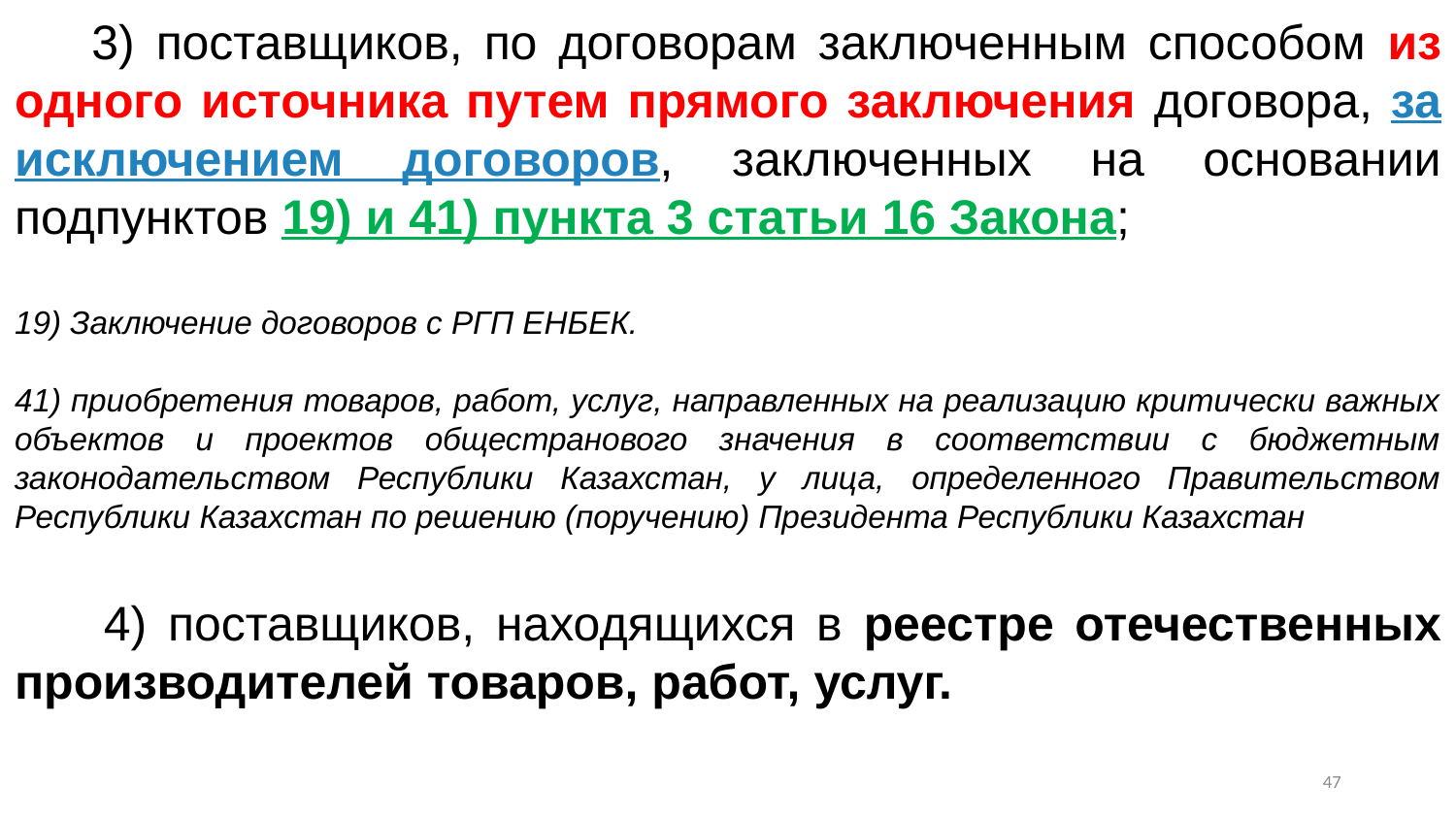

3) поставщиков, по договорам заключенным способом из одного источника путем прямого заключения договора, за исключением договоров, заключенных на основании подпунктов 19) и 41) пункта 3 статьи 16 Закона;

19) Заключение договоров с РГП ЕНБЕК.

41) приобретения товаров, работ, услуг, направленных на реализацию критически важных объектов и проектов общестранового значения в соответствии с бюджетным законодательством Республики Казахстан, у лица, определенного Правительством Республики Казахстан по решению (поручению) Президента Республики Казахстан

      4) поставщиков, находящихся в реестре отечественных производителей товаров, работ, услуг.
47